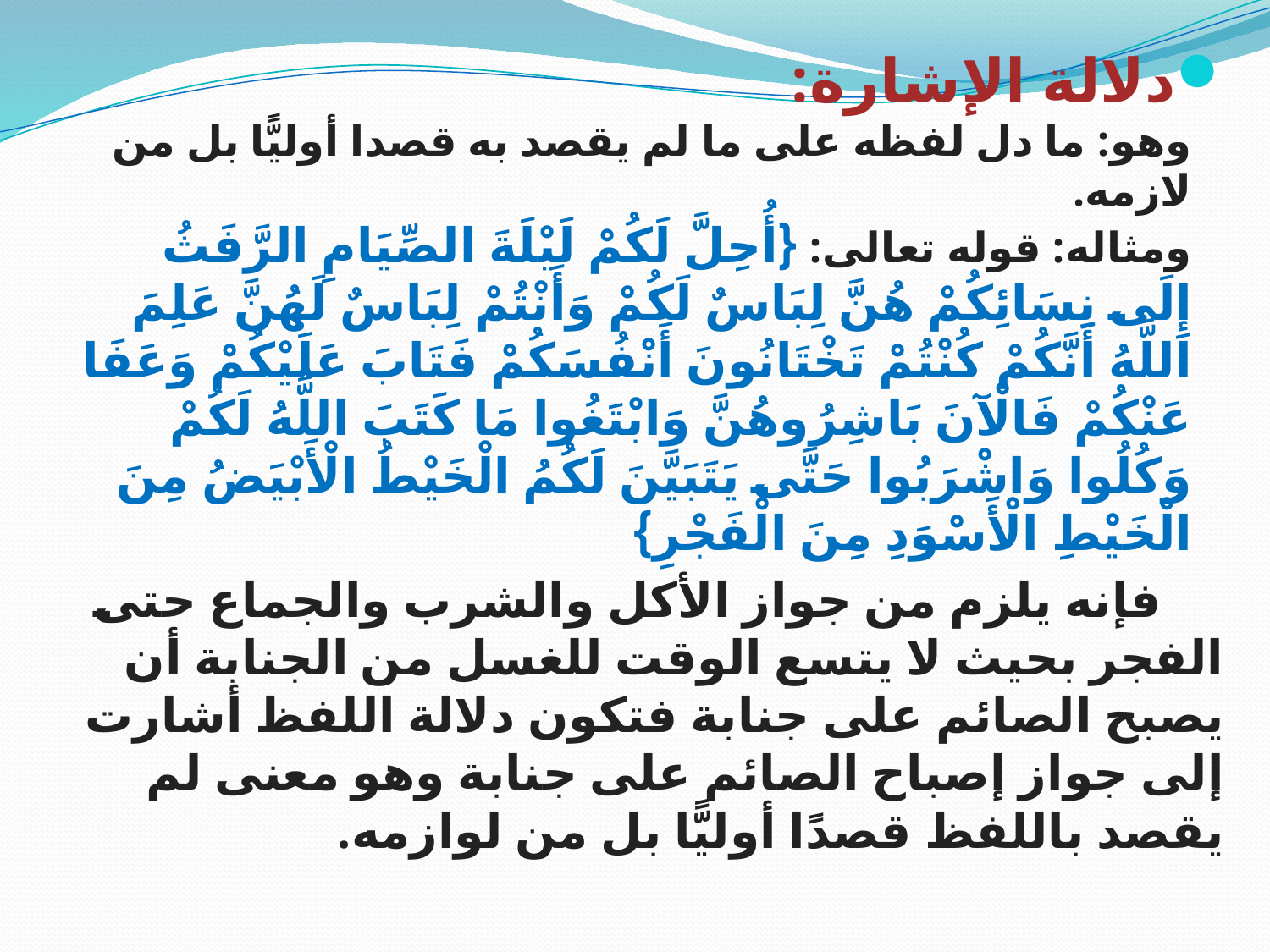

دلالة الإشارة:
وهو: ما دل لفظه على ما لم يقصد به قصدا أوليًّا بل من لازمه.
ومثاله: قوله تعالى: {أُحِلَّ لَكُمْ لَيْلَةَ الصِّيَامِ الرَّفَثُ إِلَى نِسَائِكُمْ هُنَّ لِبَاسٌ لَكُمْ وَأَنْتُمْ لِبَاسٌ لَهُنَّ عَلِمَ اللَّهُ أَنَّكُمْ كُنْتُمْ تَخْتَانُونَ أَنْفُسَكُمْ فَتَابَ عَلَيْكُمْ وَعَفَا عَنْكُمْ فَالْآنَ بَاشِرُوهُنَّ وَابْتَغُوا مَا كَتَبَ اللَّهُ لَكُمْ وَكُلُوا وَاشْرَبُوا حَتَّى يَتَبَيَّنَ لَكُمُ الْخَيْطُ الْأَبْيَضُ مِنَ الْخَيْطِ الْأَسْوَدِ مِنَ الْفَجْرِ}
     فإنه يلزم من جواز الأكل والشرب والجماع حتى الفجر بحيث لا يتسع الوقت للغسل من الجنابة أن يصبح الصائم على جنابة فتكون دلالة اللفظ أشارت إلى جواز إصباح الصائم على جنابة وهو معنى لم يقصد باللفظ قصدًا أوليًّا بل من لوازمه.